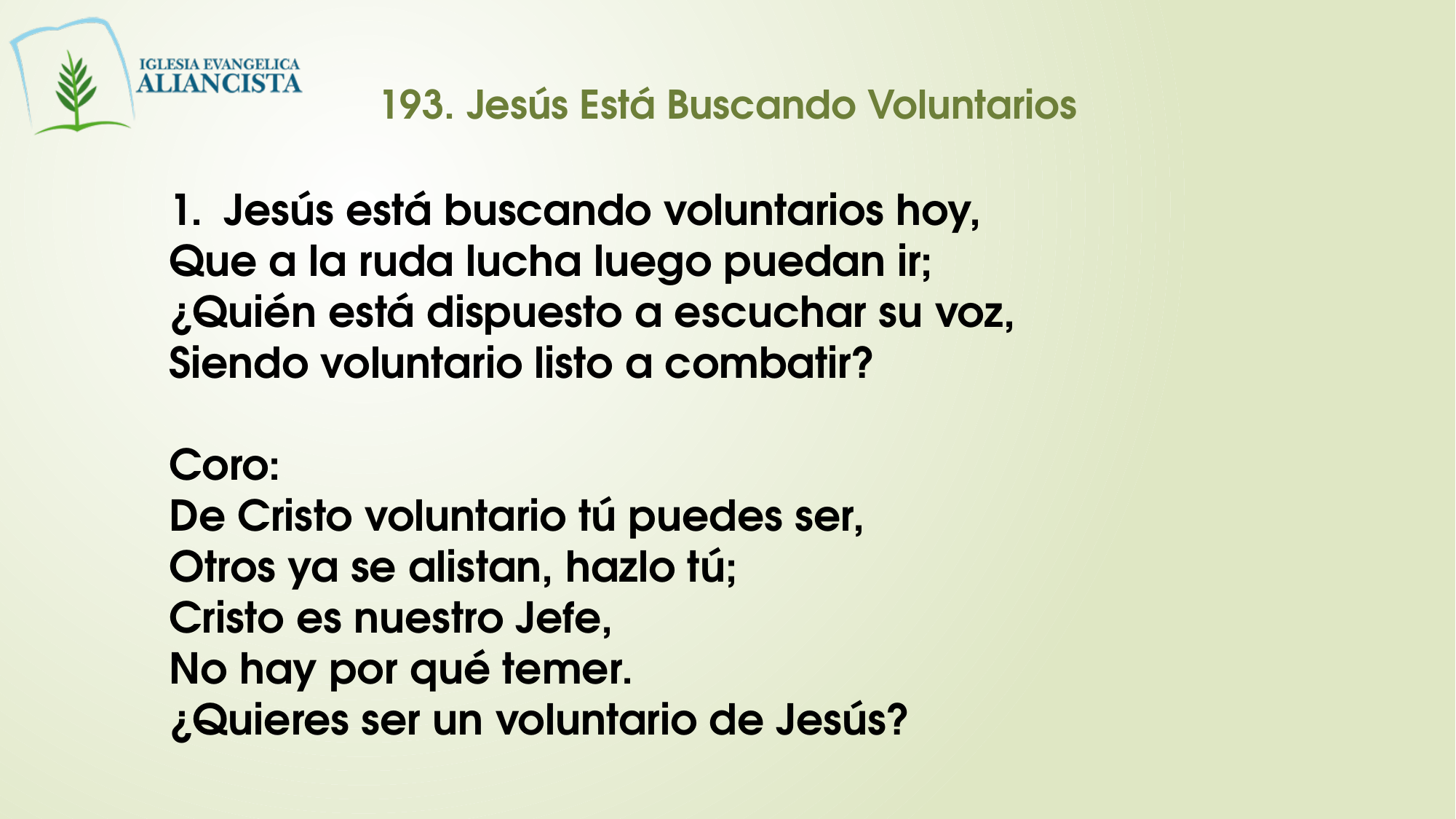

193. Jesús Está Buscando Voluntarios
Jesús está buscando voluntarios hoy,
Que a la ruda lucha luego puedan ir;
¿Quién está dispuesto a escuchar su voz,
Siendo voluntario listo a combatir?

Coro:
De Cristo voluntario tú puedes ser,
Otros ya se alistan, hazlo tú;
Cristo es nuestro Jefe,
No hay por qué temer.
¿Quieres ser un voluntario de Jesús?